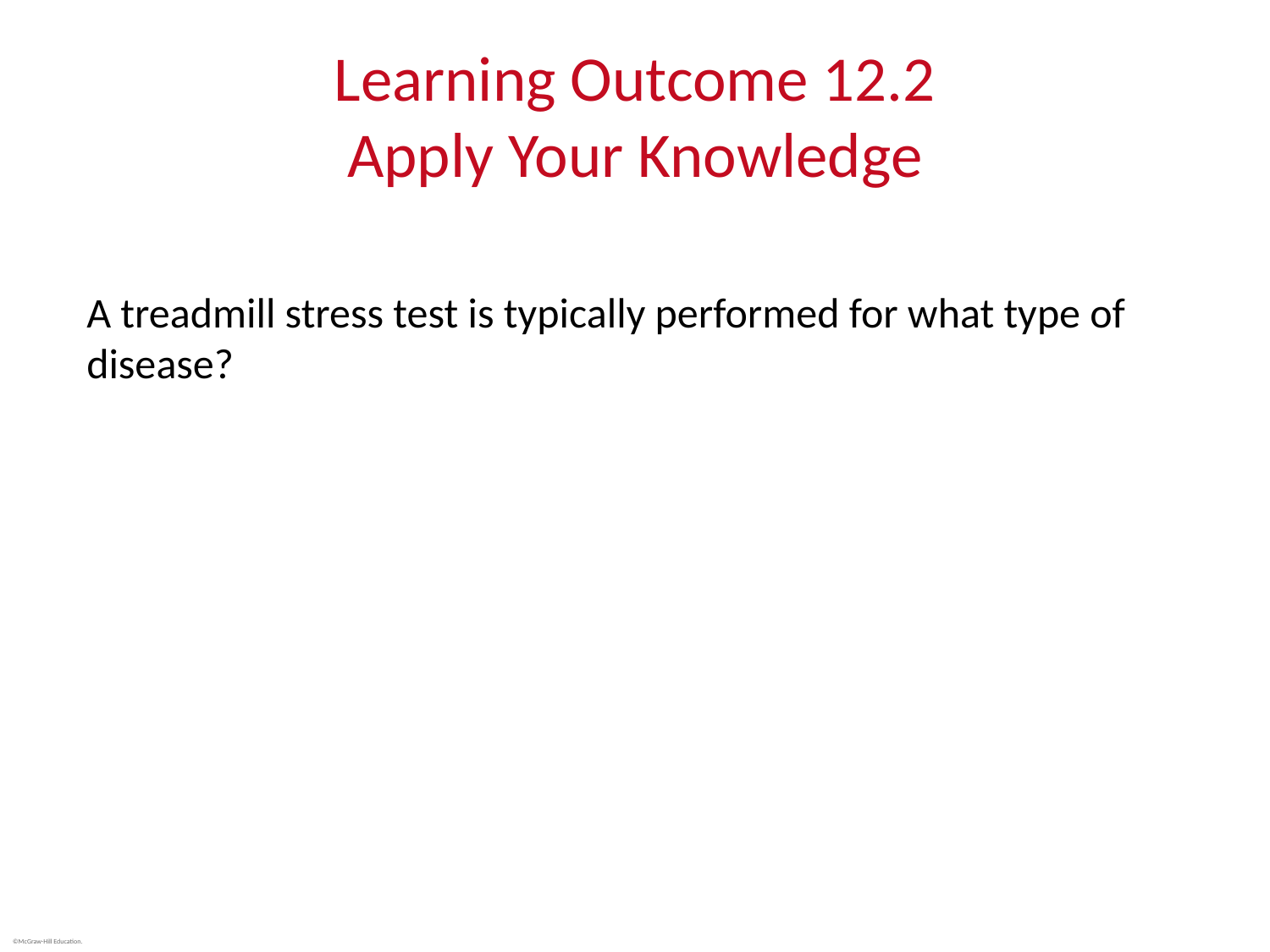

# Learning Outcome 12.2 Apply Your Knowledge
A treadmill stress test is typically performed for what type of disease?